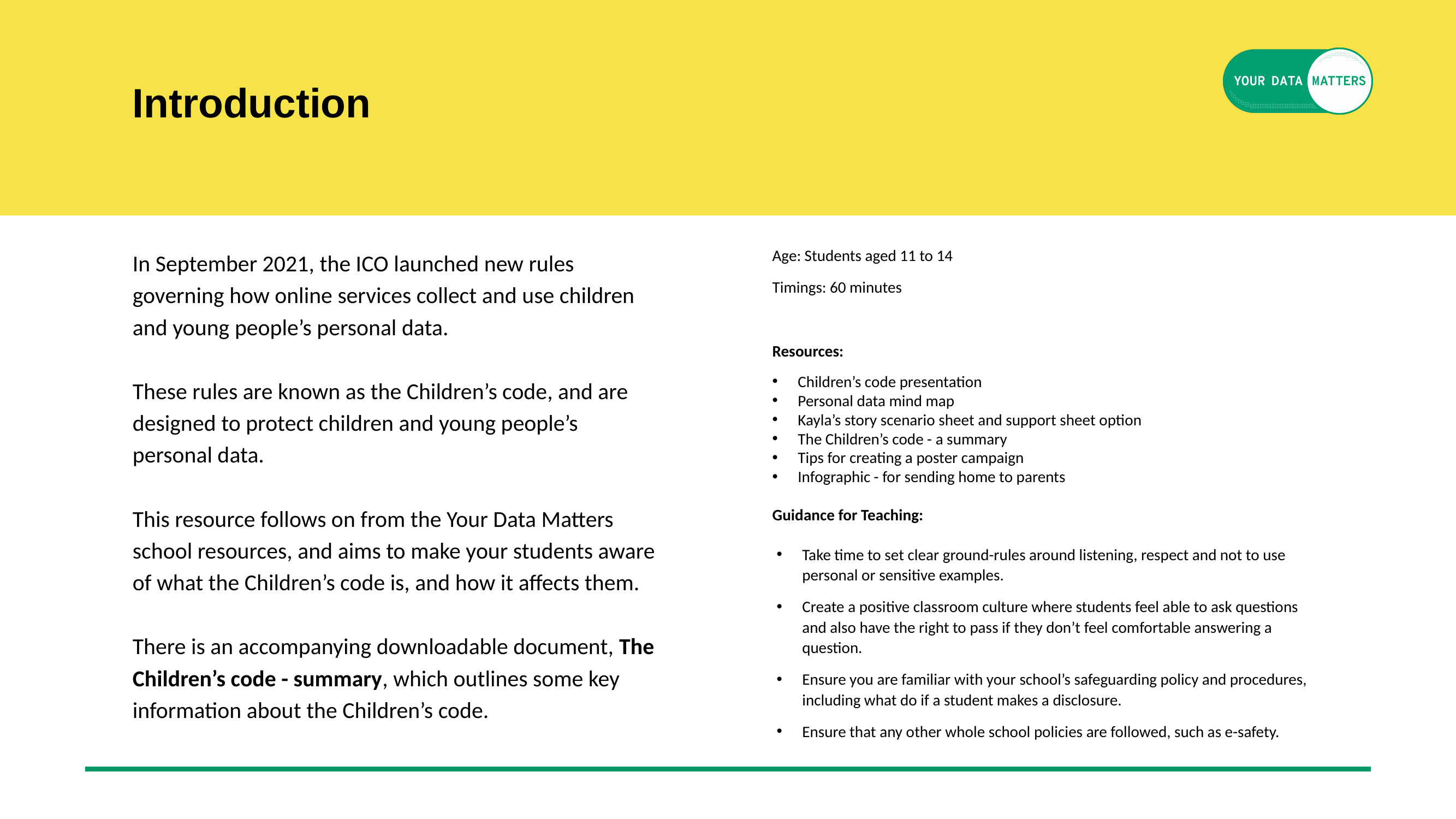

Introduction
In September 2021, the ICO launched new rules governing how online services collect and use children and young people’s personal data.

These rules are known as the Children’s code, and are designed to protect children and young people’s personal data.

This resource follows on from the Your Data Matters school resources, and aims to make your students aware of what the Children’s code is, and how it affects them.

There is an accompanying downloadable document, The Children’s code - summary, which outlines some key information about the Children’s code.
Age: Students aged 11 to 14
Timings: 60 minutes

Resources:
Children’s code presentation
Personal data mind map
Kayla’s story scenario sheet and support sheet option
The Children’s code - a summary
Tips for creating a poster campaign
Infographic - for sending home to parents

Guidance for Teaching:
Take time to set clear ground-rules around listening, respect and not to use personal or sensitive examples.
Create a positive classroom culture where students feel able to ask questions and also have the right to pass if they don’t feel comfortable answering a question.
Ensure you are familiar with your school’s safeguarding policy and procedures, including what do if a student makes a disclosure.
Ensure that any other whole school policies are followed, such as e-safety.